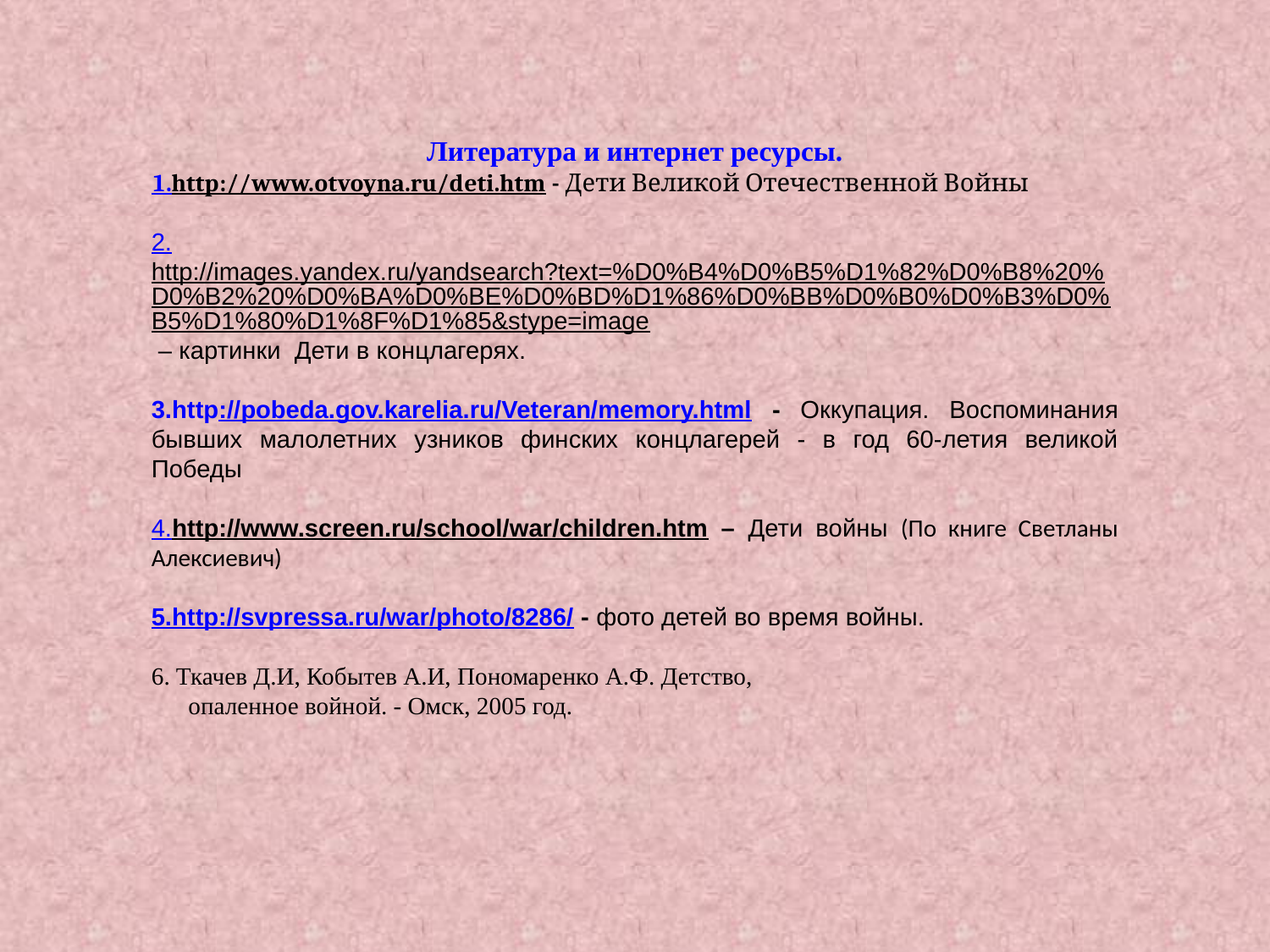

Литература и интернет ресурсы.
1.http://www.otvoyna.ru/deti.htm - Дети Великой Отечественной Войны

2.http://images.yandex.ru/yandsearch?text=%D0%B4%D0%B5%D1%82%D0%B8%20%D0%B2%20%D0%BA%D0%BE%D0%BD%D1%86%D0%BB%D0%B0%D0%B3%D0%B5%D1%80%D1%8F%D1%85&stype=image – картинки  Дети в концлагерях.

3.http://pobeda.gov.karelia.ru/Veteran/memory.html - Оккупация. Воспоминания бывших малолетних узников финских концлагерей - в год 60-летия великой Победы

4.http://www.screen.ru/school/war/children.htm – Дети войны (По книге Светланы Алексиевич)

5.http://svpressa.ru/war/photo/8286/ - фото детей во время войны.

6. Ткачев Д.И, Кобытев А.И, Пономаренко А.Ф. Детство,
      опаленное войной. - Омск, 2005 год.